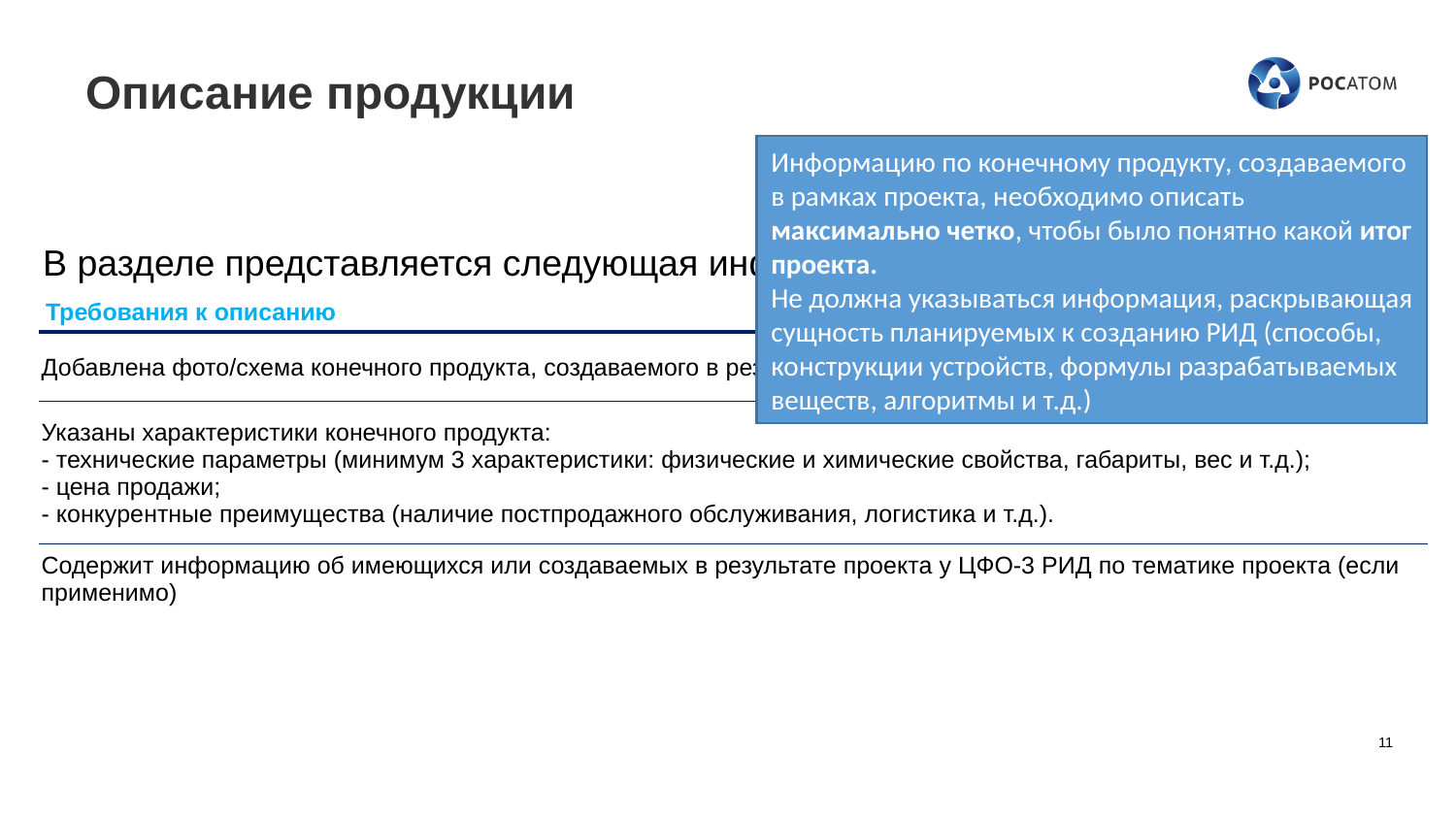

# Описание продукции
Информацию по конечному продукту, создаваемого в рамках проекта, необходимо описать максимально четко, чтобы было понятно какой итог проекта.
Не должна указываться информация, раскрывающая сущность планируемых к созданию РИД (способы, конструкции устройств, формулы разрабатываемых веществ, алгоритмы и т.д.)
В разделе представляется следующая информация:
| Требования к описанию |
| --- |
| Добавлена фото/схема конечного продукта, создаваемого в результате проекта |
| Указаны характеристики конечного продукта: - технические параметры (минимум 3 характеристики: физические и химические свойства, габариты, вес и т.д.); - цена продажи; - конкурентные преимущества (наличие постпродажного обслуживания, логистика и т.д.). |
| Содержит информацию об имеющихся или создаваемых в результате проекта у ЦФО-3 РИД по тематике проекта (если применимо) |